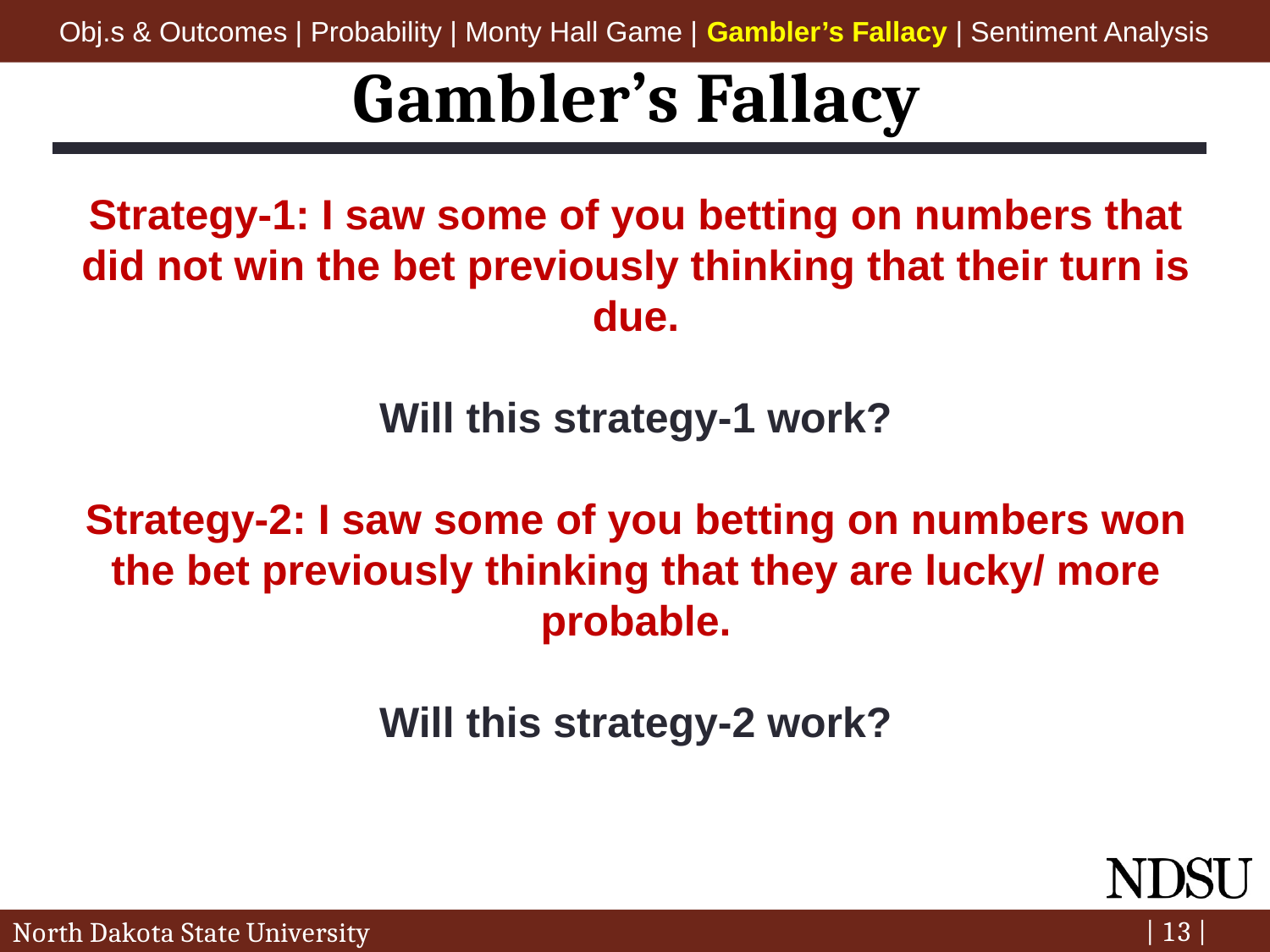

Obj.s & Outcomes | Probability | Monty Hall Game | Gambler’s Fallacy | Sentiment Analysis
Gambler’s Fallacy
Strategy-1: I saw some of you betting on numbers that did not win the bet previously thinking that their turn is due.

Will this strategy-1 work?

Strategy-2: I saw some of you betting on numbers won the bet previously thinking that they are lucky/ more probable.

Will this strategy-2 work?